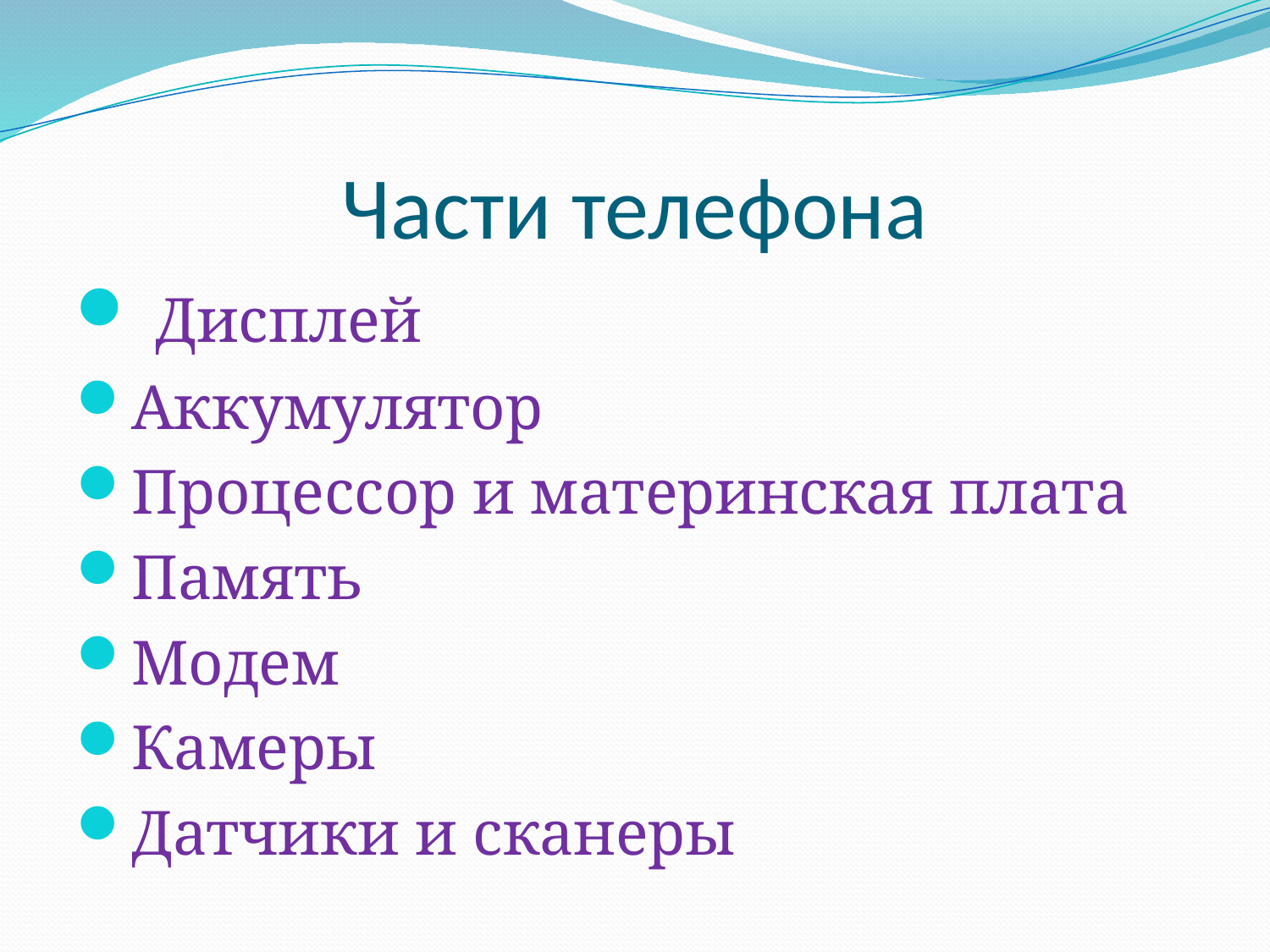

# Части телефона
 Дисплей
Аккумулятор
Процессор и материнская плата
Память
Модем
Камеры
Датчики и сканеры